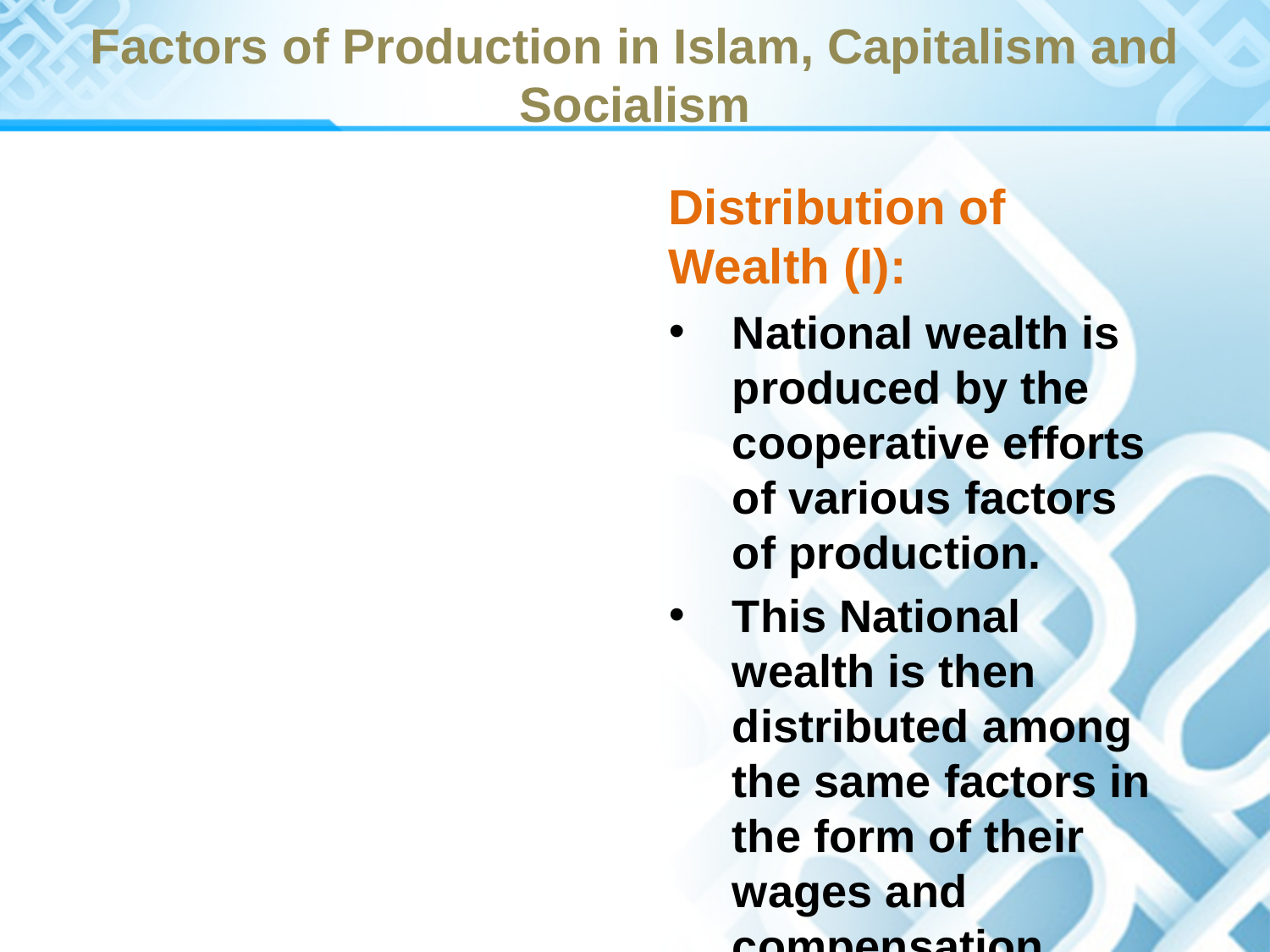

Factors of Production in Islam, Capitalism and Socialism
Distribution of Wealth (I):
National wealth is produced by the cooperative efforts of various factors of production.
This National wealth is then distributed among the same factors in the form of their wages and compensation.